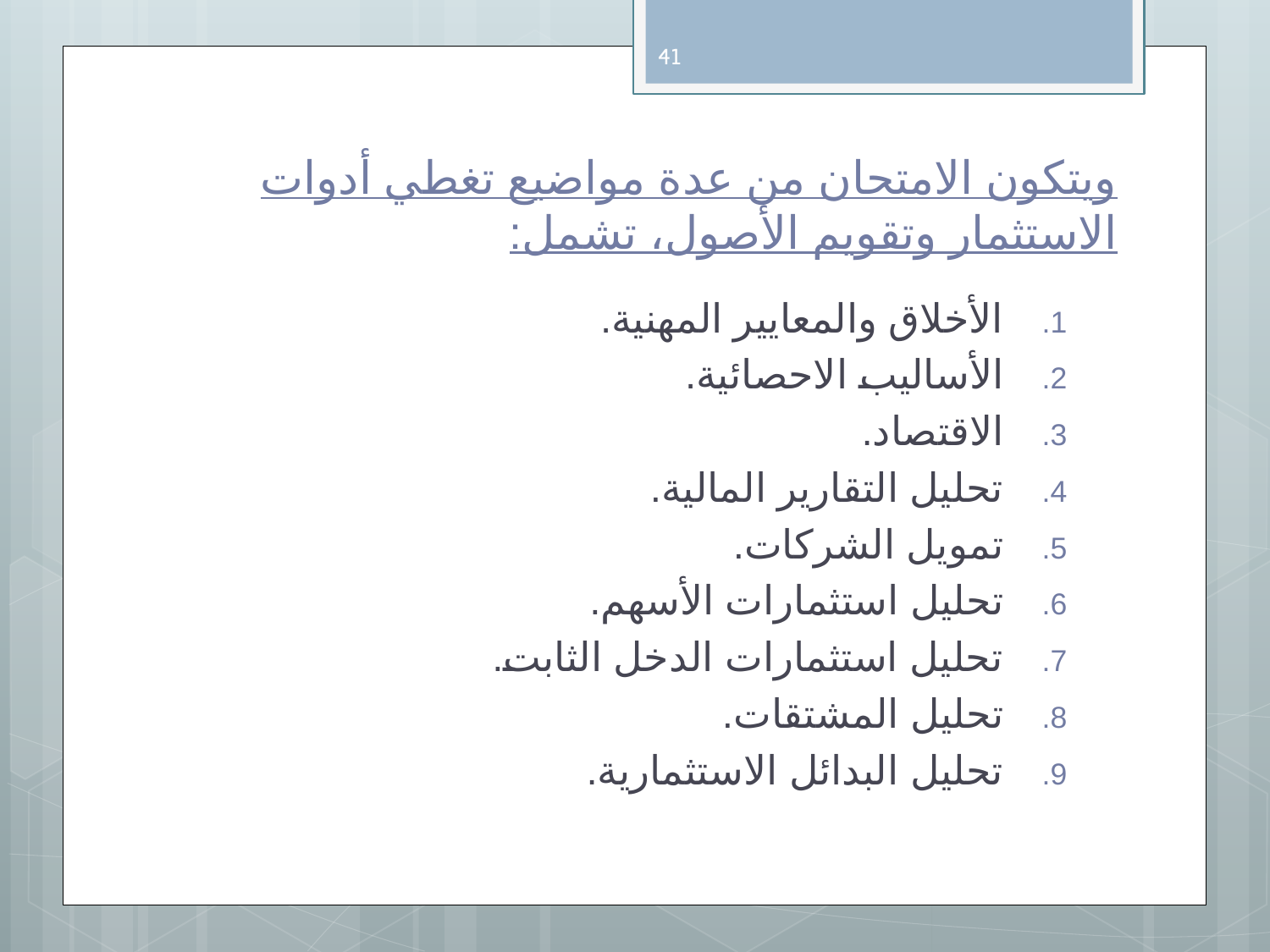

41
# ويتكون الامتحان من عدة مواضيع تغطي أدوات الاستثمار وتقويم الأصول، تشمل:
الأخلاق والمعايير المهنية.
الأساليب الاحصائية.
الاقتصاد.
تحليل التقارير المالية.
تمويل الشركات.
تحليل استثمارات الأسهم.
تحليل استثمارات الدخل الثابت.
تحليل المشتقات.
تحليل البدائل الاستثمارية.